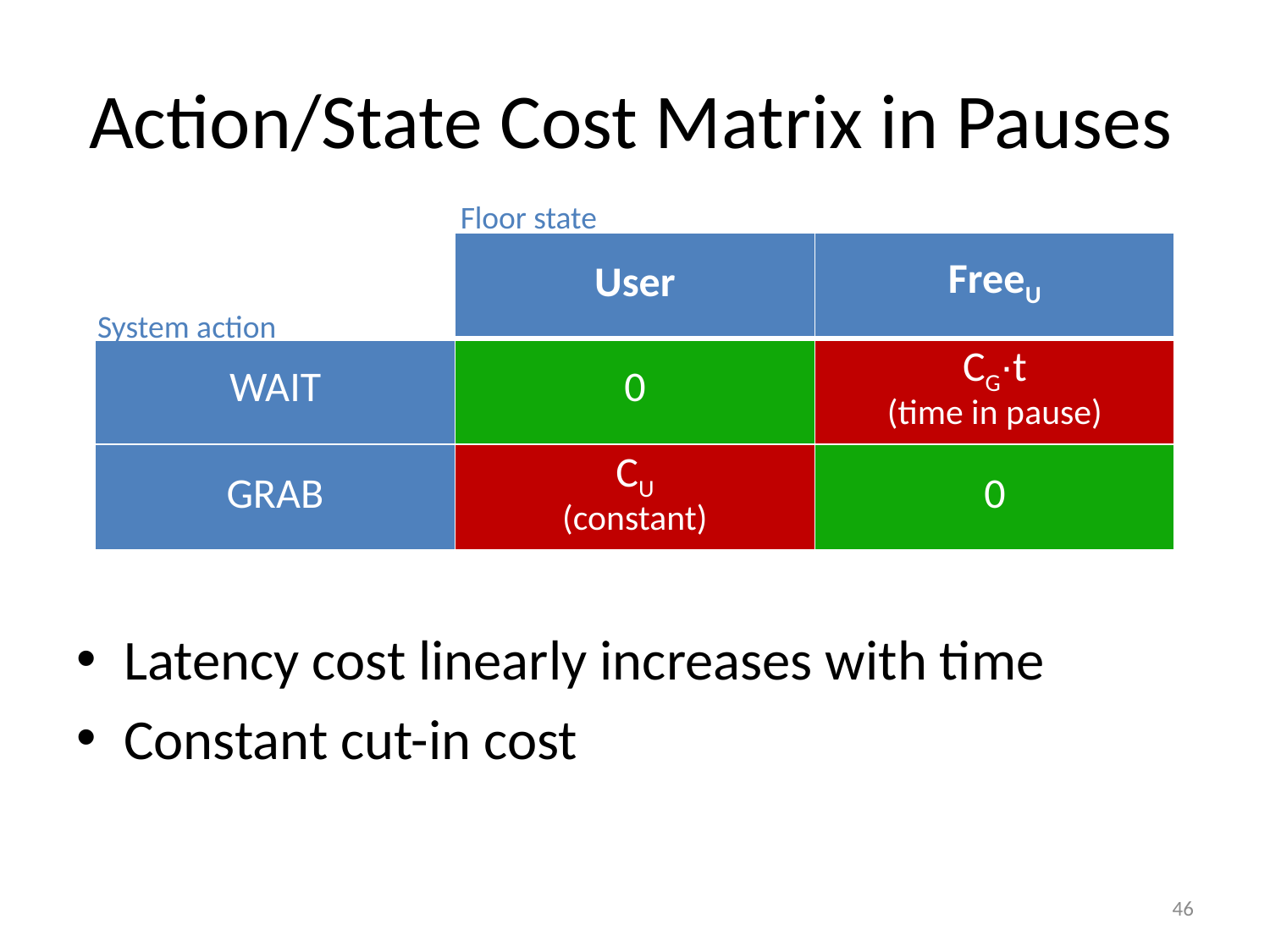

# Action/State Cost Matrix in Pauses
Floor state

Latency cost linearly increases with time
Constant cut-in cost

|  | User | FreeU |
| --- | --- | --- |
| WAIT | 0 | CG∙t (time in pause) |
| GRAB | CU (constant) | 0 |
System action
46